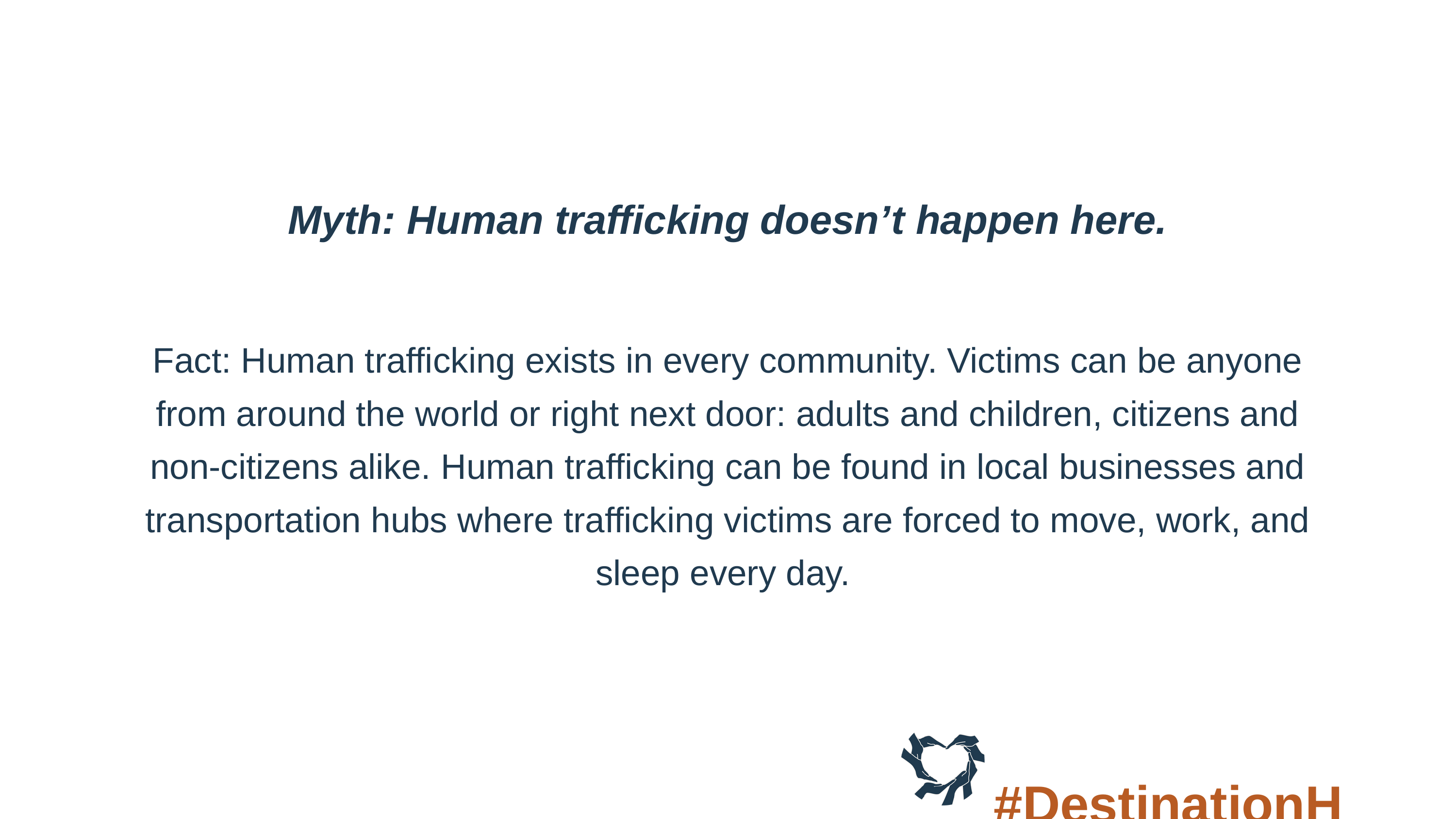

Myth: Human trafficking doesn’t happen here.
Fact: Human trafficking exists in every community. Victims can be anyone from around the world or right next door: adults and children, citizens and non-citizens alike. Human trafficking can be found in local businesses and transportation hubs where trafficking victims are forced to move, work, and sleep every day.

#DestinationHope